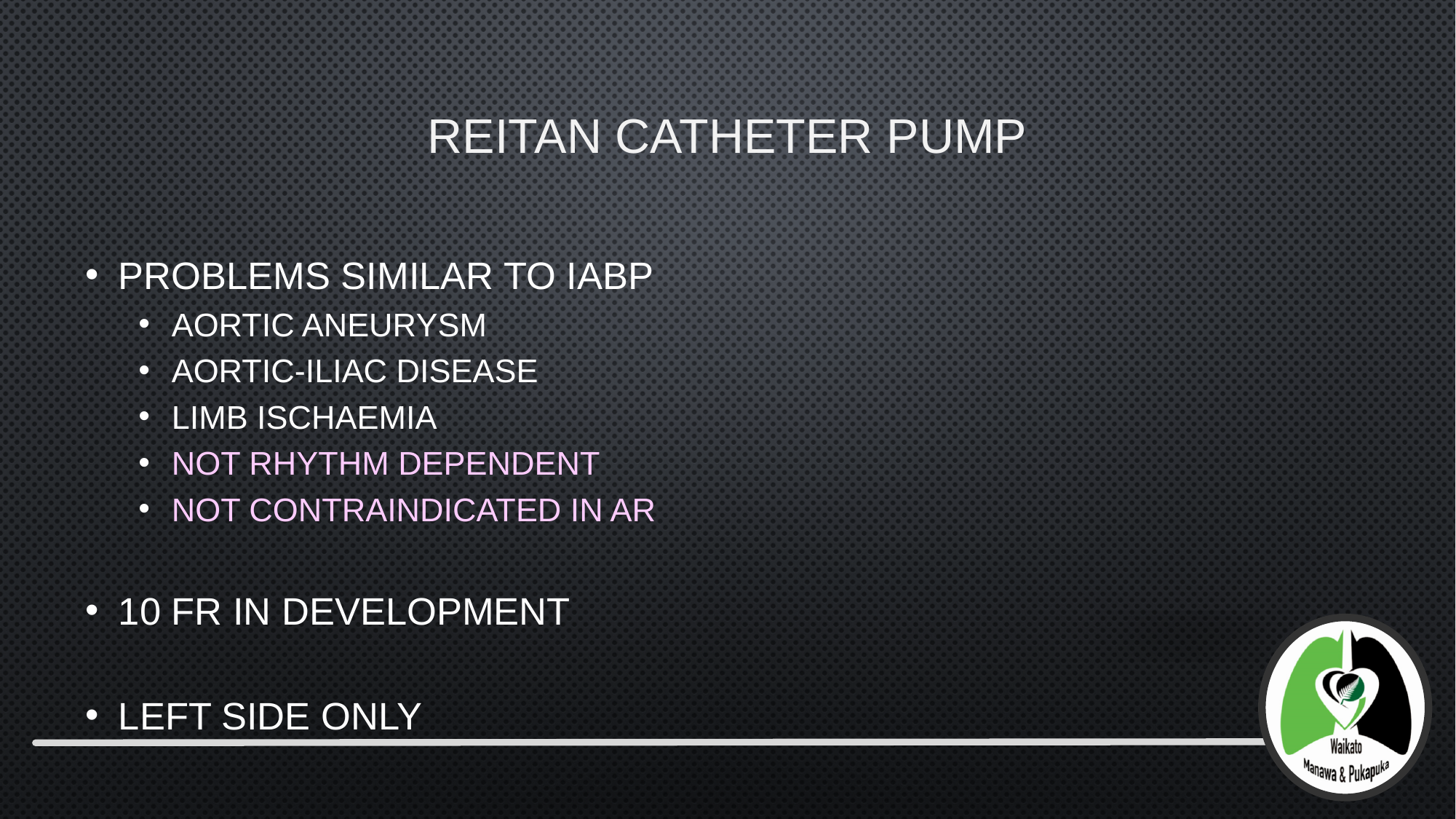

# Reitan Catheter Pump

Problems similar to IABP
Aortic aneurysm
Aortic-iliac disease
Limb ischaemia
Not rhythm dependent
Not contraindicated in AR

10 Fr in development

Left side only